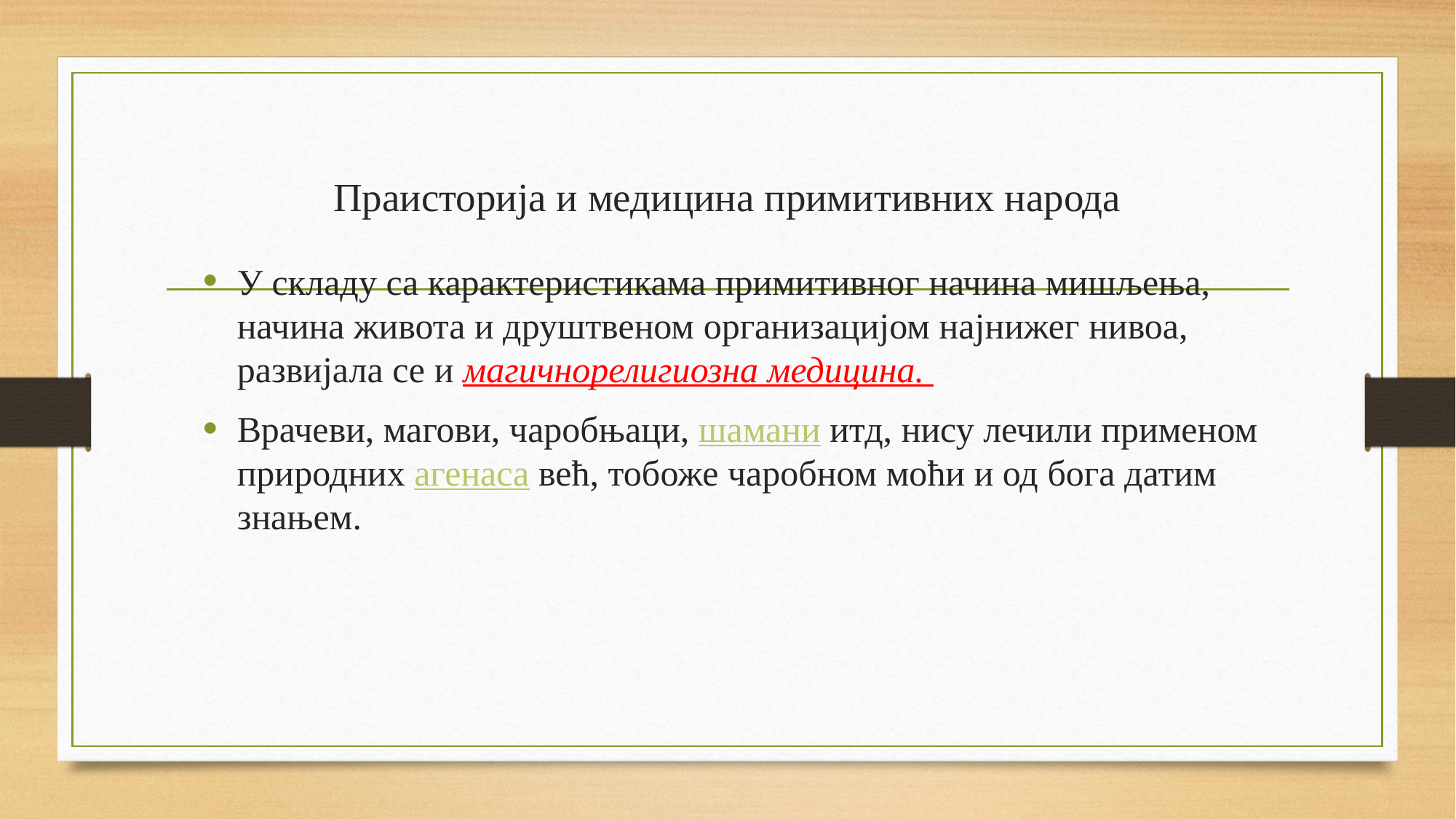

# Праисторија и медицина примитивних народа
У складу са карактеристикама примитивног начина мишљења, начина живота и друштвеном организацијом најнижег нивоа, развијала се и магичнорелигиозна медицина.
Врачеви, магови, чаробњаци, шамани итд, нису лечили применом природних агенаса већ, тобоже чаробном моћи и од бога датим знањем.